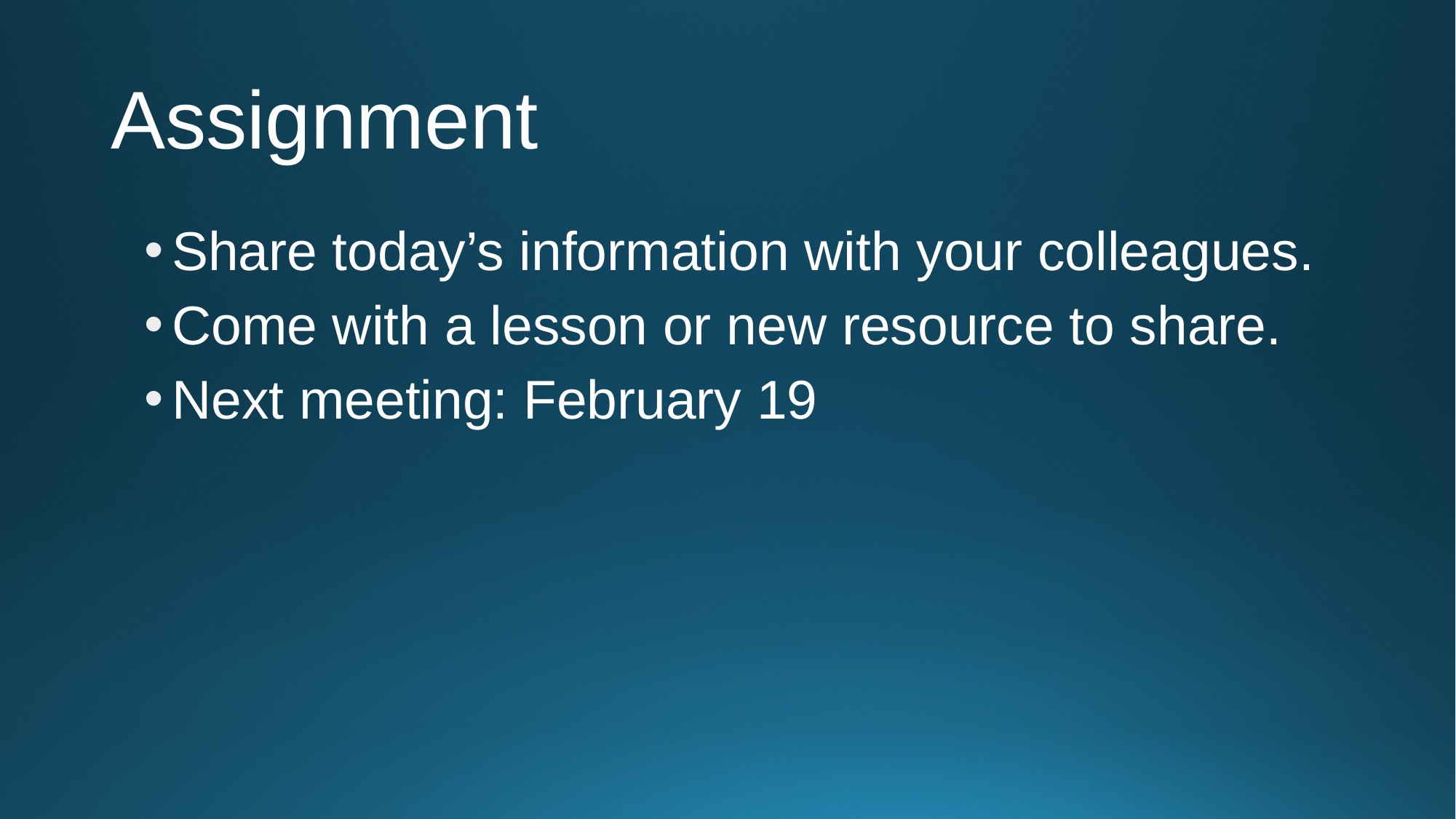

# Assignment
Share today’s information with your colleagues.
Come with a lesson or new resource to share.
Next meeting: February 19